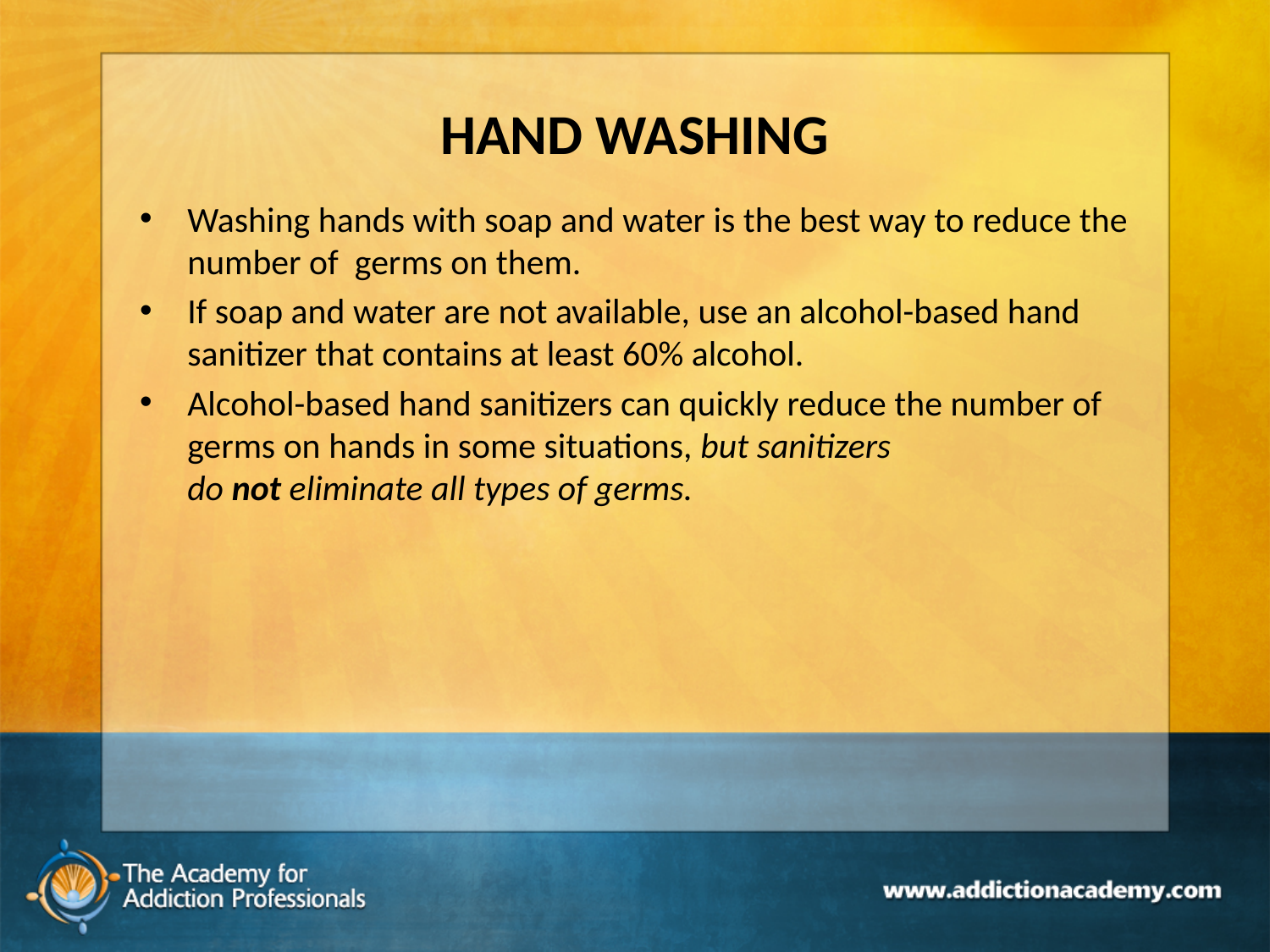

# HAND WASHING
Washing hands with soap and water is the best way to reduce the number of  germs on them.
If soap and water are not available, use an alcohol-based hand sanitizer that contains at least 60% alcohol.
Alcohol-based hand sanitizers can quickly reduce the number of germs on hands in some situations, but sanitizers do not eliminate all types of germs.